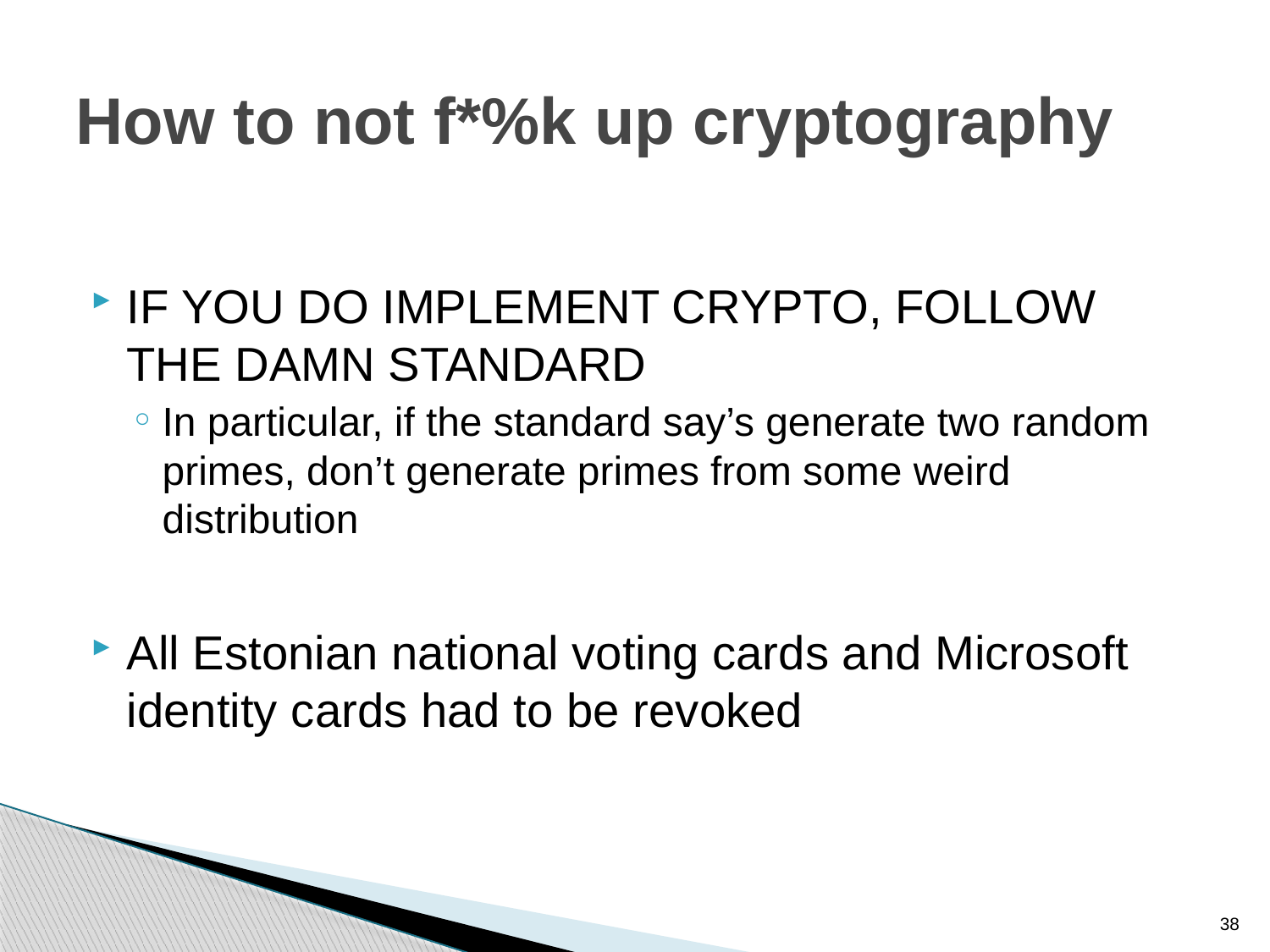

# How to not f*%k up cryptography

IF YOU DO IMPLEMENT CRYPTO, FOLLOW THE DAMN STANDARD
In particular, if the standard say’s generate two random primes, don’t generate primes from some weird distribution

All Estonian national voting cards and Microsoft identity cards had to be revoked
38